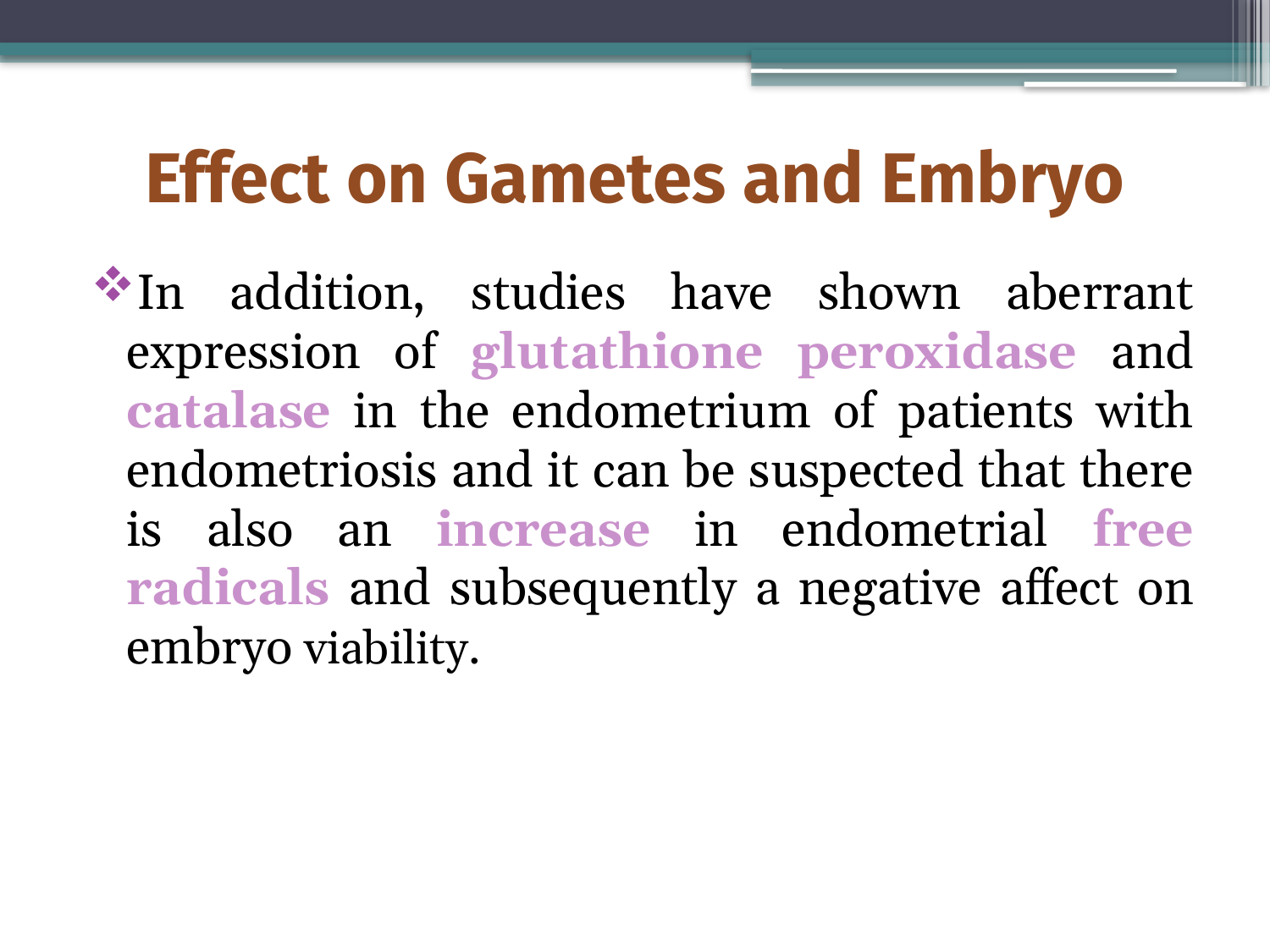

# Effect on Gametes and Embryo
In addition, studies have shown aberrant expression of glutathione peroxidase and catalase in the endometrium of patients with endometriosis and it can be suspected that there is also an increase in endometrial free radicals and subsequently a negative affect on embryo viability.